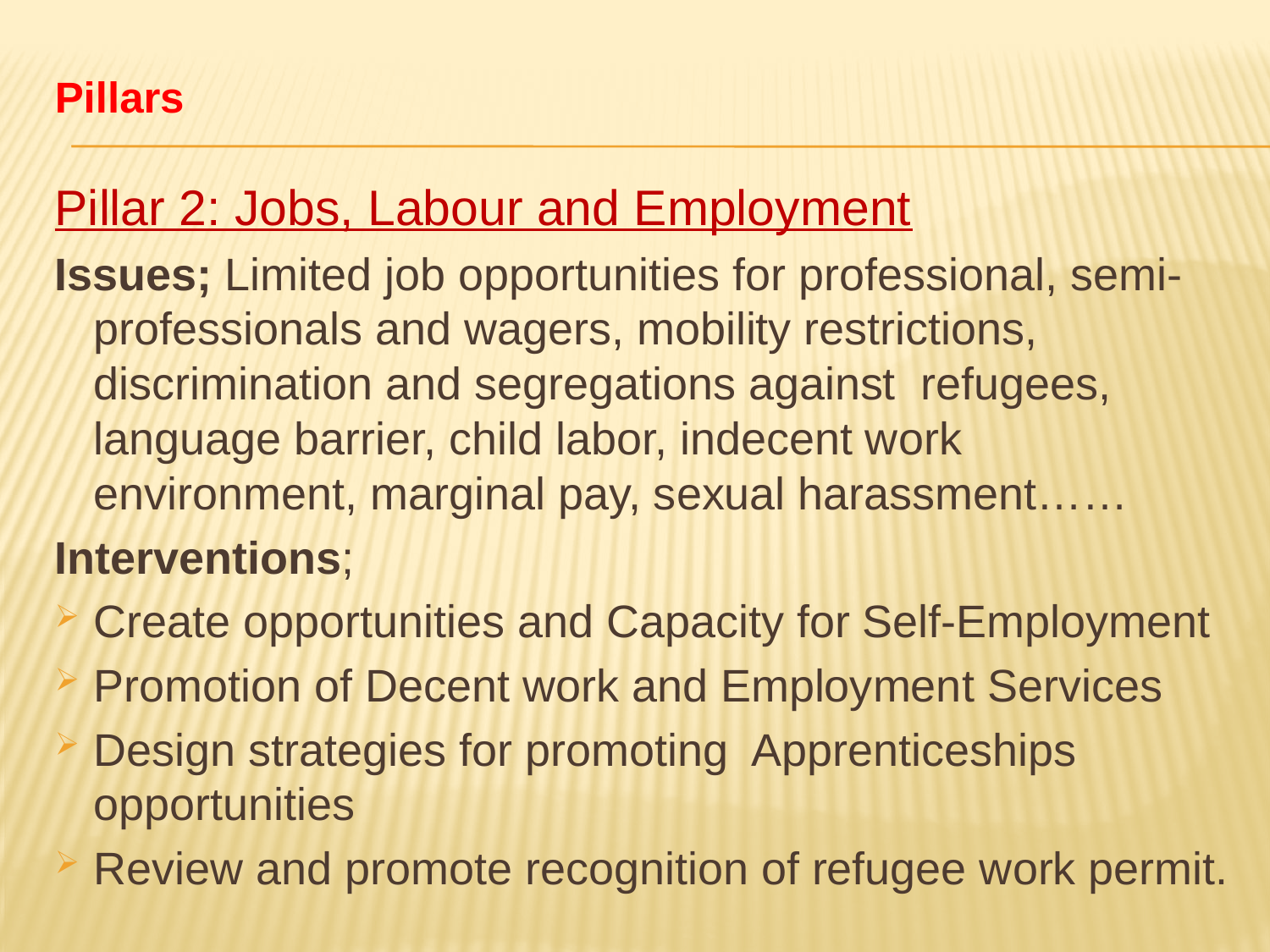

# Pillars
Pillar 2: Jobs, Labour and Employment
Issues; Limited job opportunities for professional, semi-professionals and wagers, mobility restrictions, discrimination and segregations against  refugees, language barrier, child labor, indecent work environment, marginal pay, sexual harassment……
Interventions;
Create opportunities and Capacity for Self-Employment
Promotion of Decent work and Employment Services
Design strategies for promoting  Apprenticeships opportunities
Review and promote recognition of refugee work permit.